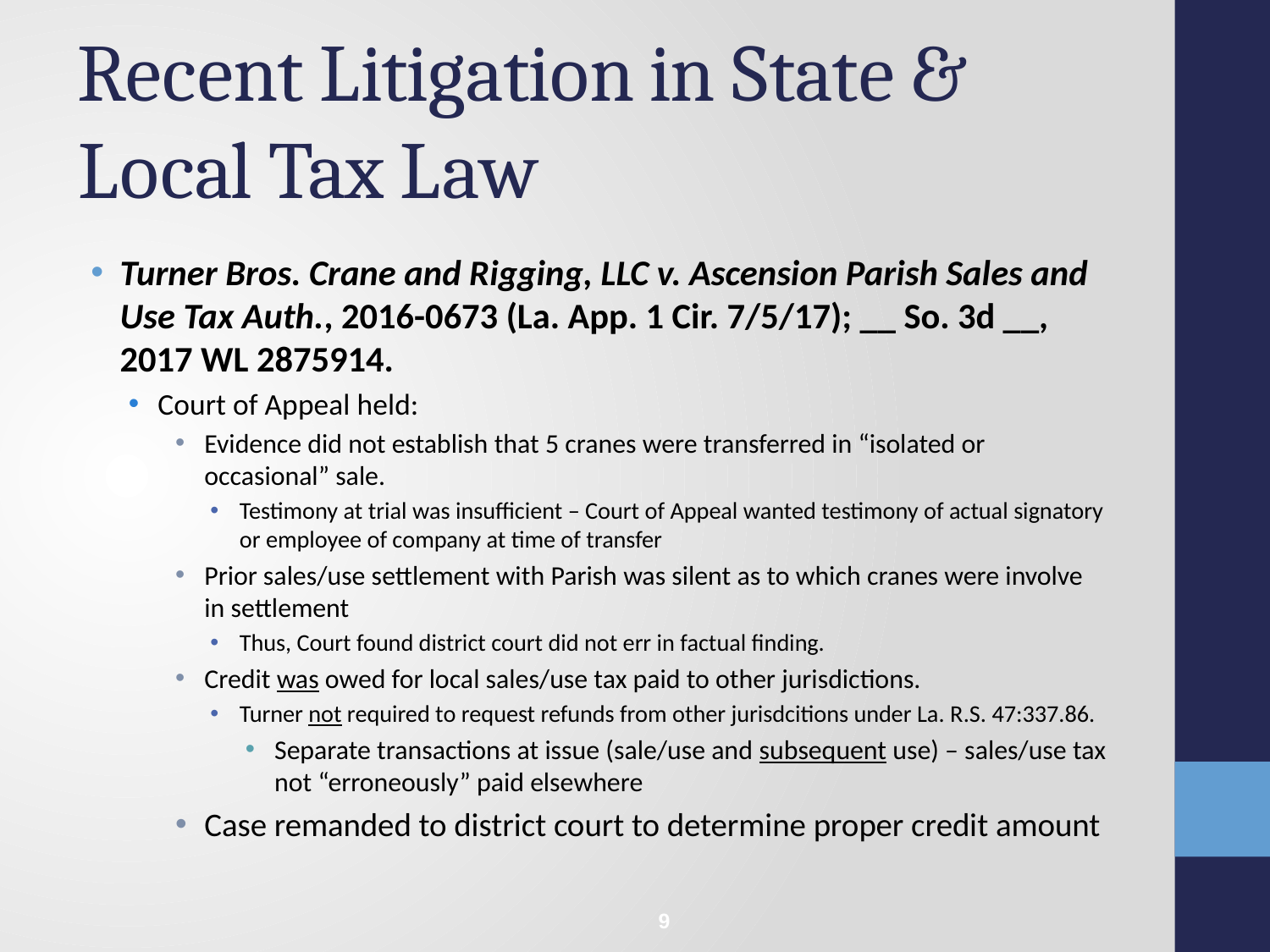

# Recent Litigation in State & Local Tax Law
Turner Bros. Crane and Rigging, LLC v. Ascension Parish Sales and Use Tax Auth., 2016-0673 (La. App. 1 Cir. 7/5/17); __ So. 3d __, 2017 WL 2875914.
Court of Appeal held:
Evidence did not establish that 5 cranes were transferred in “isolated or occasional” sale.
Testimony at trial was insufficient – Court of Appeal wanted testimony of actual signatory or employee of company at time of transfer
Prior sales/use settlement with Parish was silent as to which cranes were involve in settlement
Thus, Court found district court did not err in factual finding.
Credit was owed for local sales/use tax paid to other jurisdictions.
Turner not required to request refunds from other jurisdcitions under La. R.S. 47:337.86.
Separate transactions at issue (sale/use and subsequent use) – sales/use tax not “erroneously” paid elsewhere
Case remanded to district court to determine proper credit amount

9